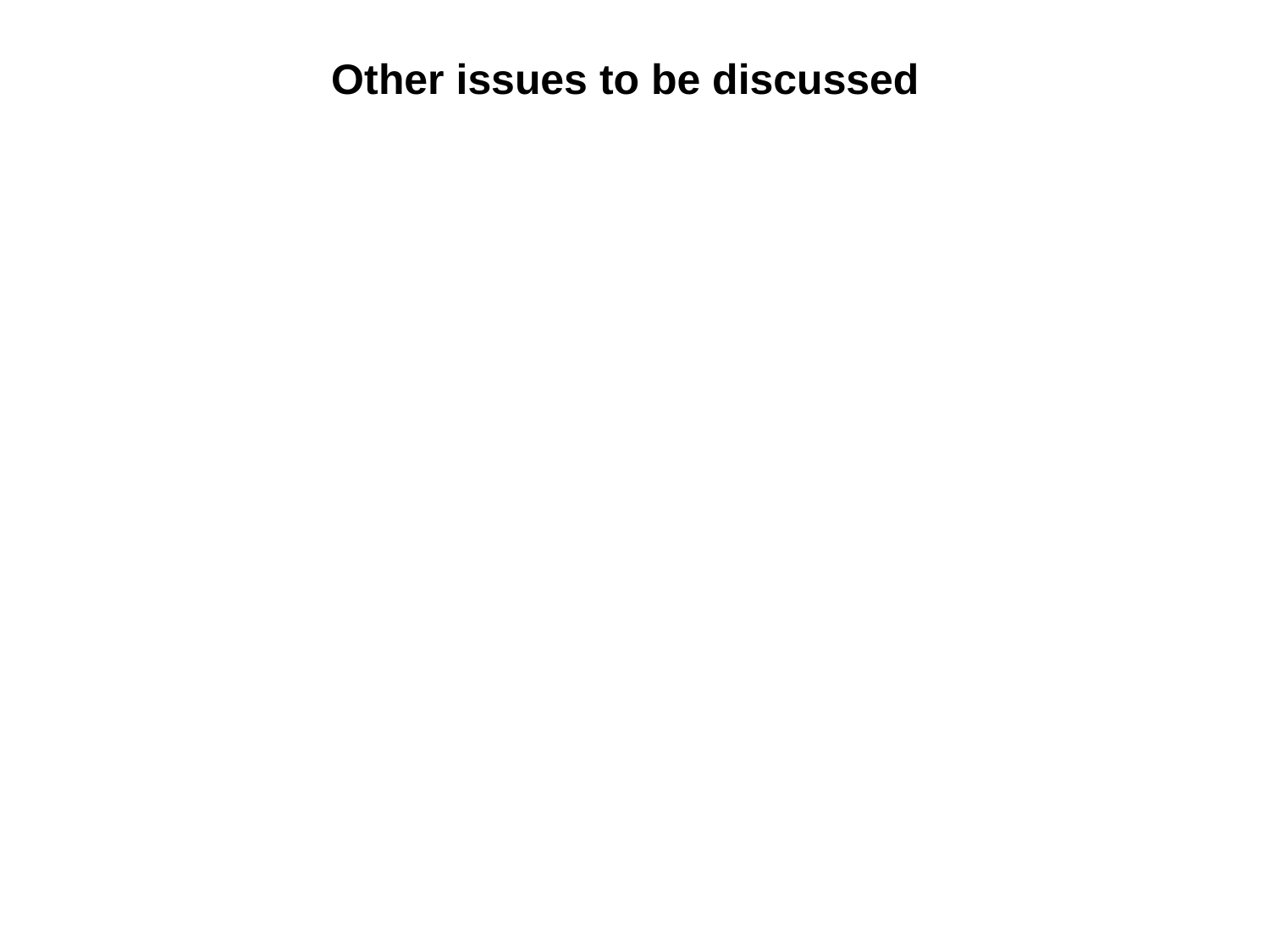

# Other issues to be discussed

24